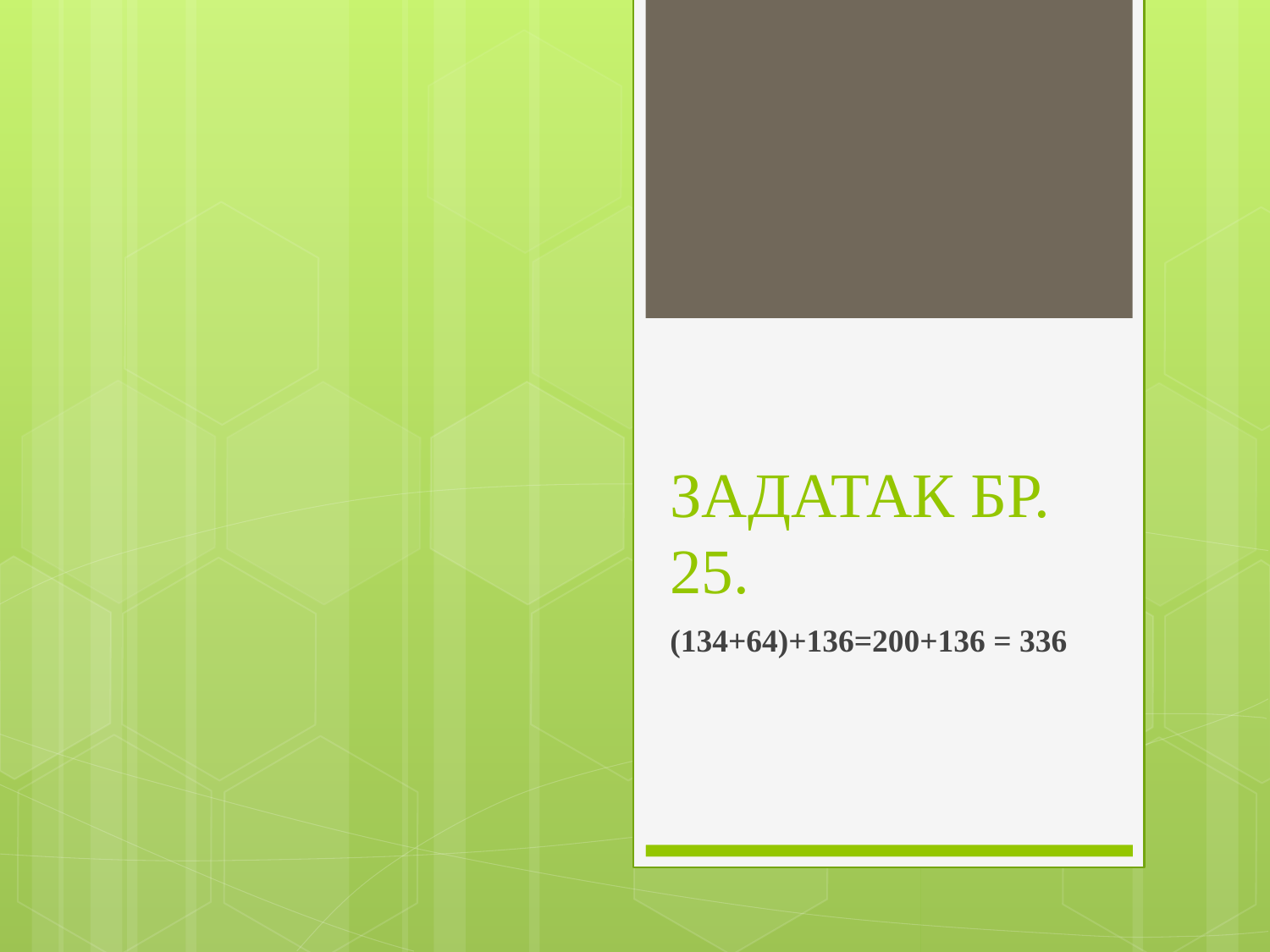

# ЗАДАТАК БР. 25.
(134+64)+136=200+136 = 336